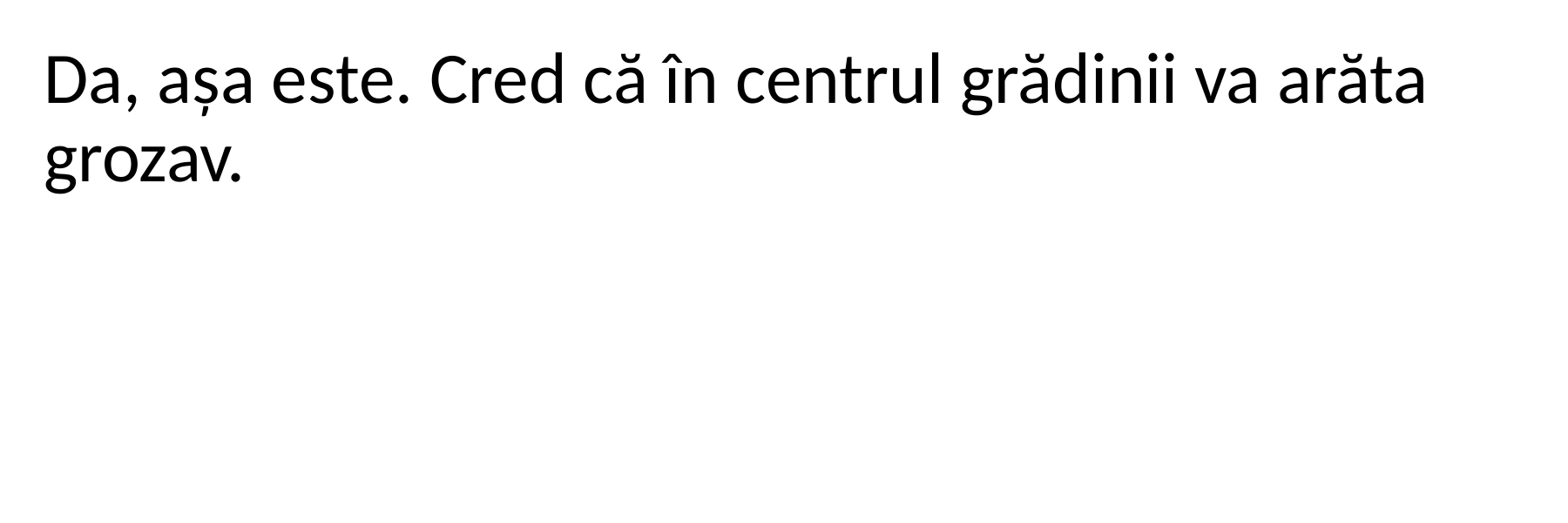

Da, așa este. Cred că în centrul grădinii va arăta grozav.